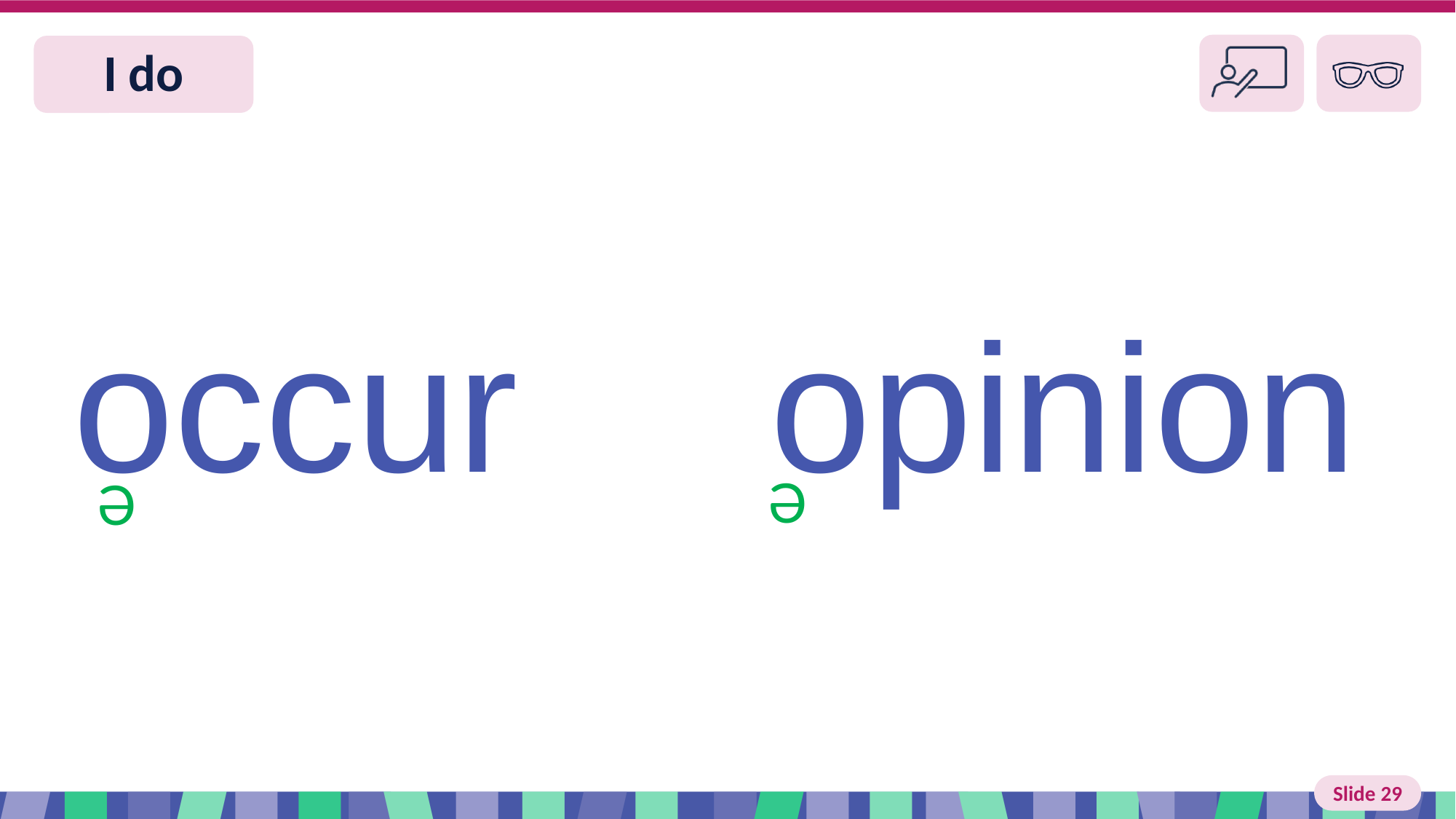

Slide 29 I do
occur     opinion
Ə
Ə